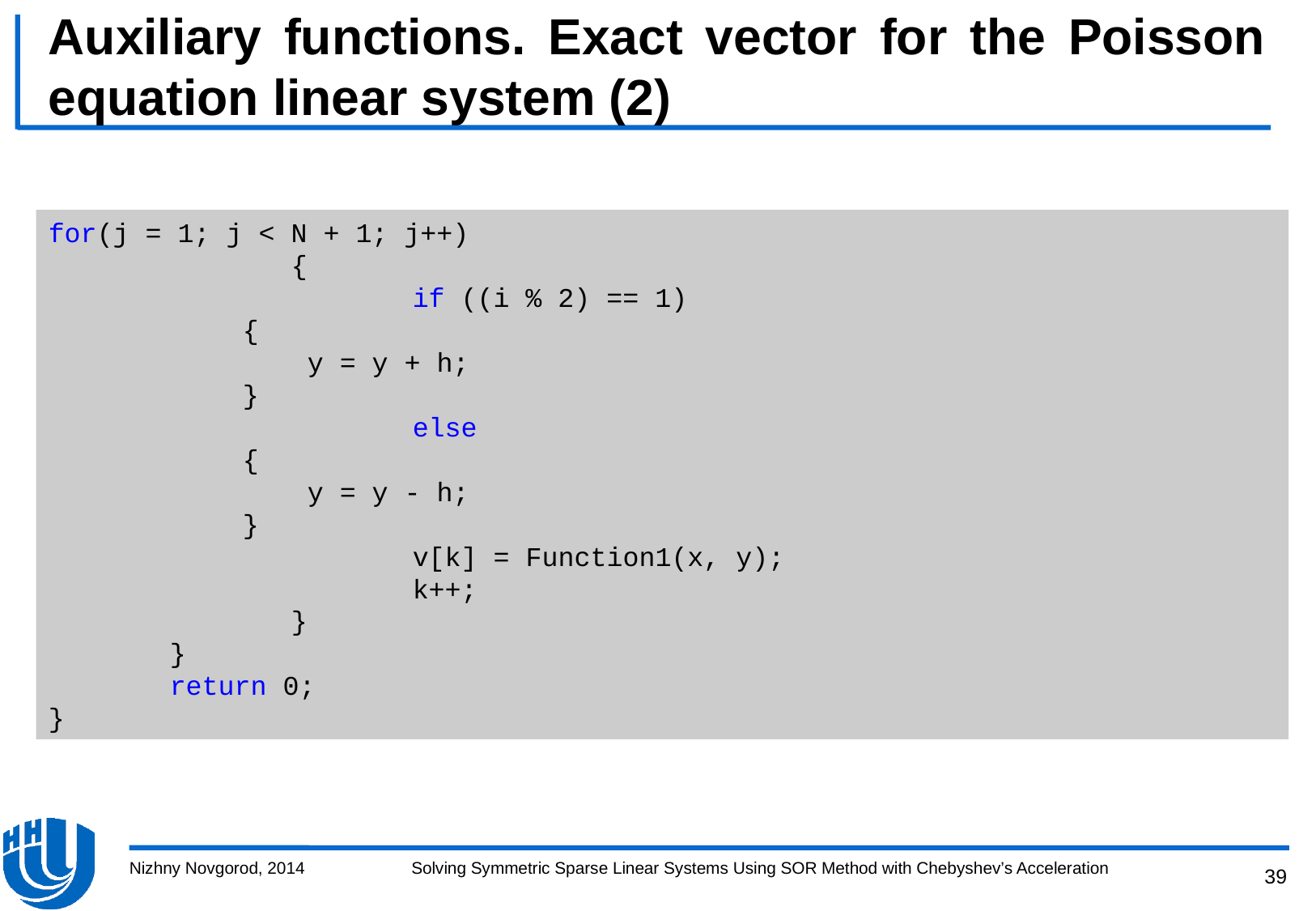

# Auxiliary functions. Exact vector for the Poisson equation linear system (2)
for(j = 1; j < N + 1; j++)
		{
			if ((i % 2) == 1)
            {
                y = y + h;
            }
			else
            {
                y = y - h;
            }
			v[k] = Function1(x, y);
			k++;
		}
	}
	return 0;
}
Nizhny Novgorod, 2014
Solving Symmetric Sparse Linear Systems Using SOR Method with Chebyshev’s Acceleration